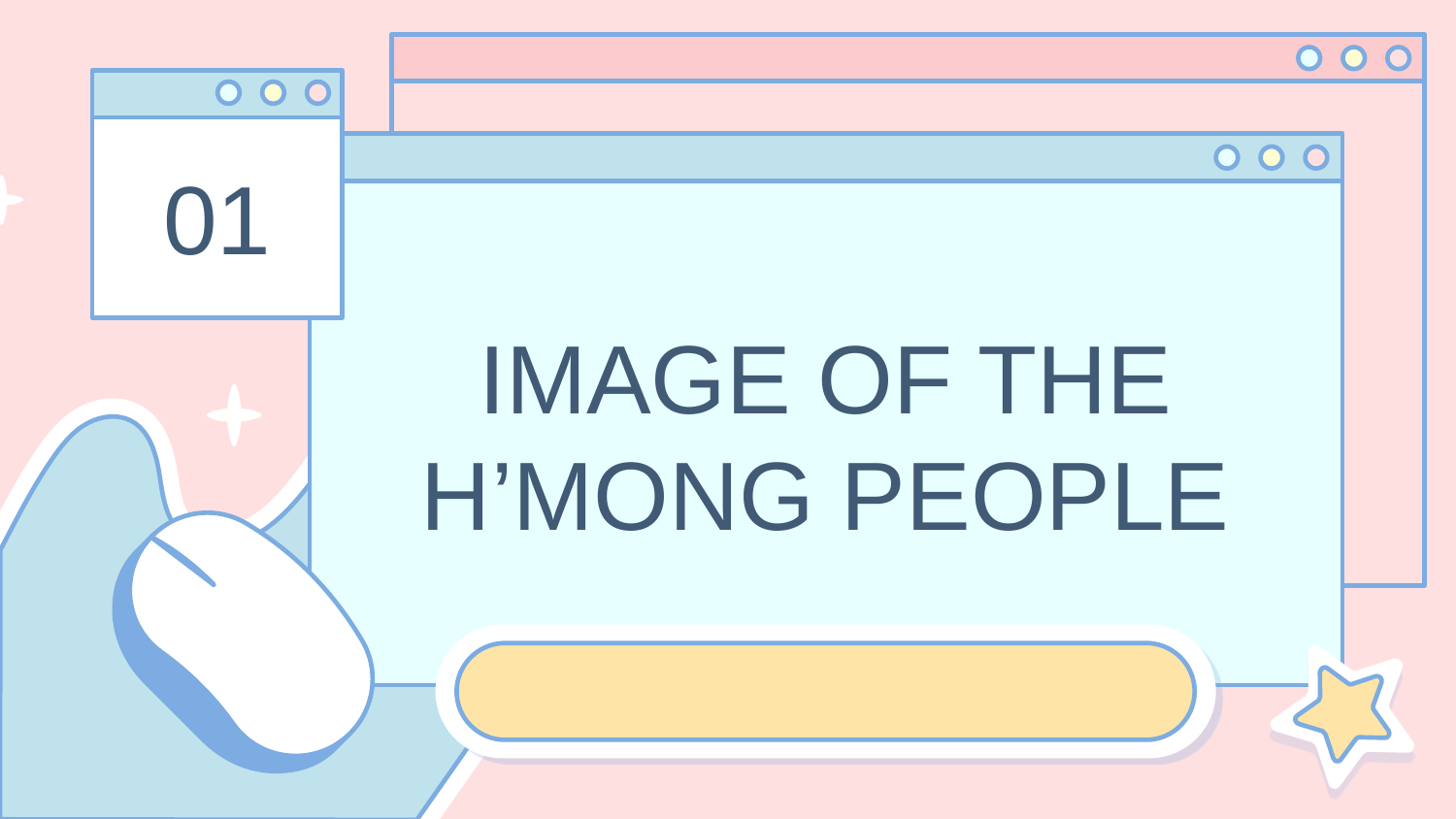

01
# IMAGE OF THE H’MONG PEOPLE

You can enter a subtitle here if you need it